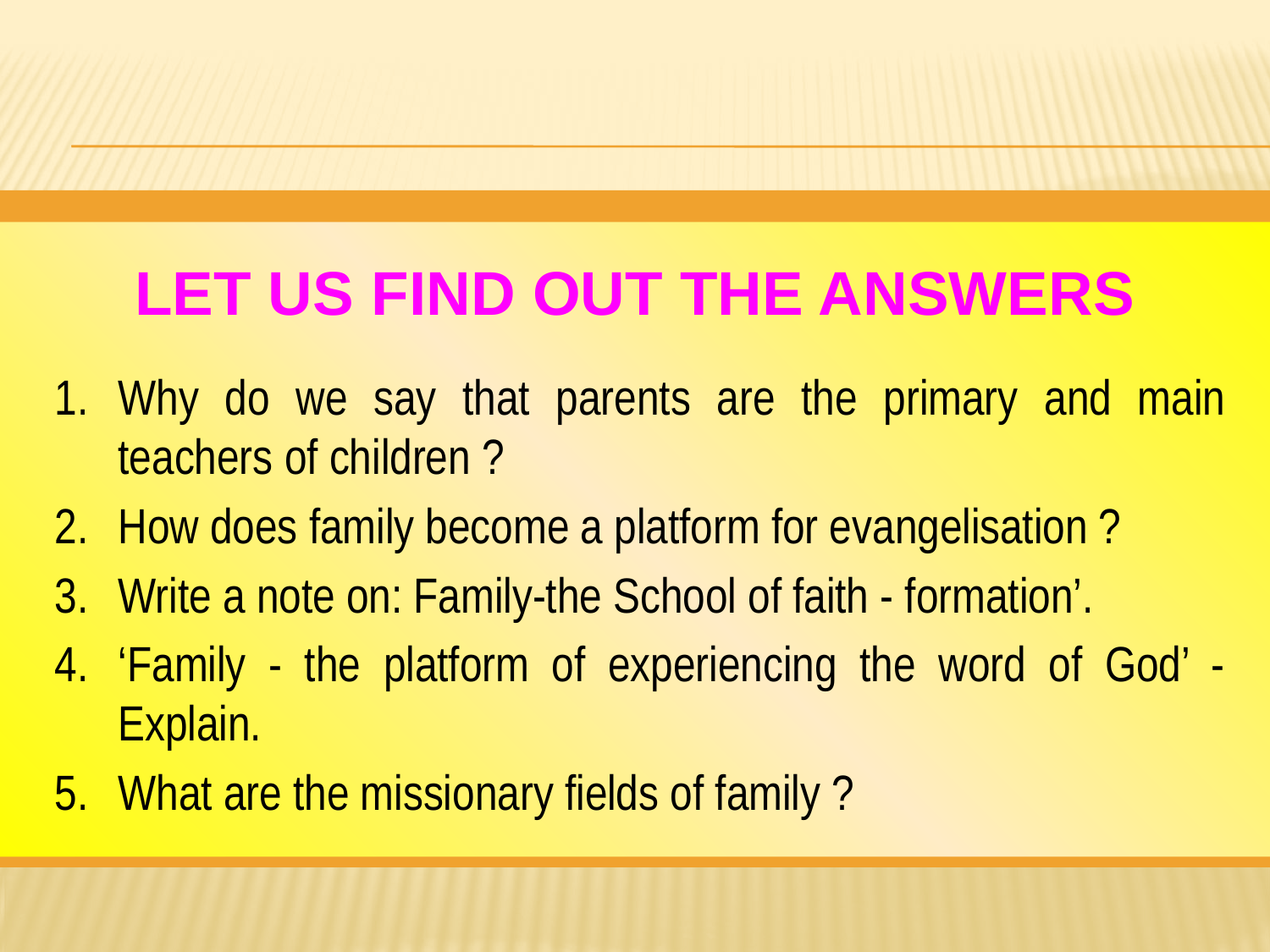

# Let us find out the answers
1.	Why do we say that parents are the primary and main teachers of children ?
2.	How does family become a platform for evangelisation ?
3.	Write a note on: Family-the School of faith - formation’.
4.	‘Family - the platform of experiencing the word of God’ - Explain.
5.	What are the missionary fields of family ?